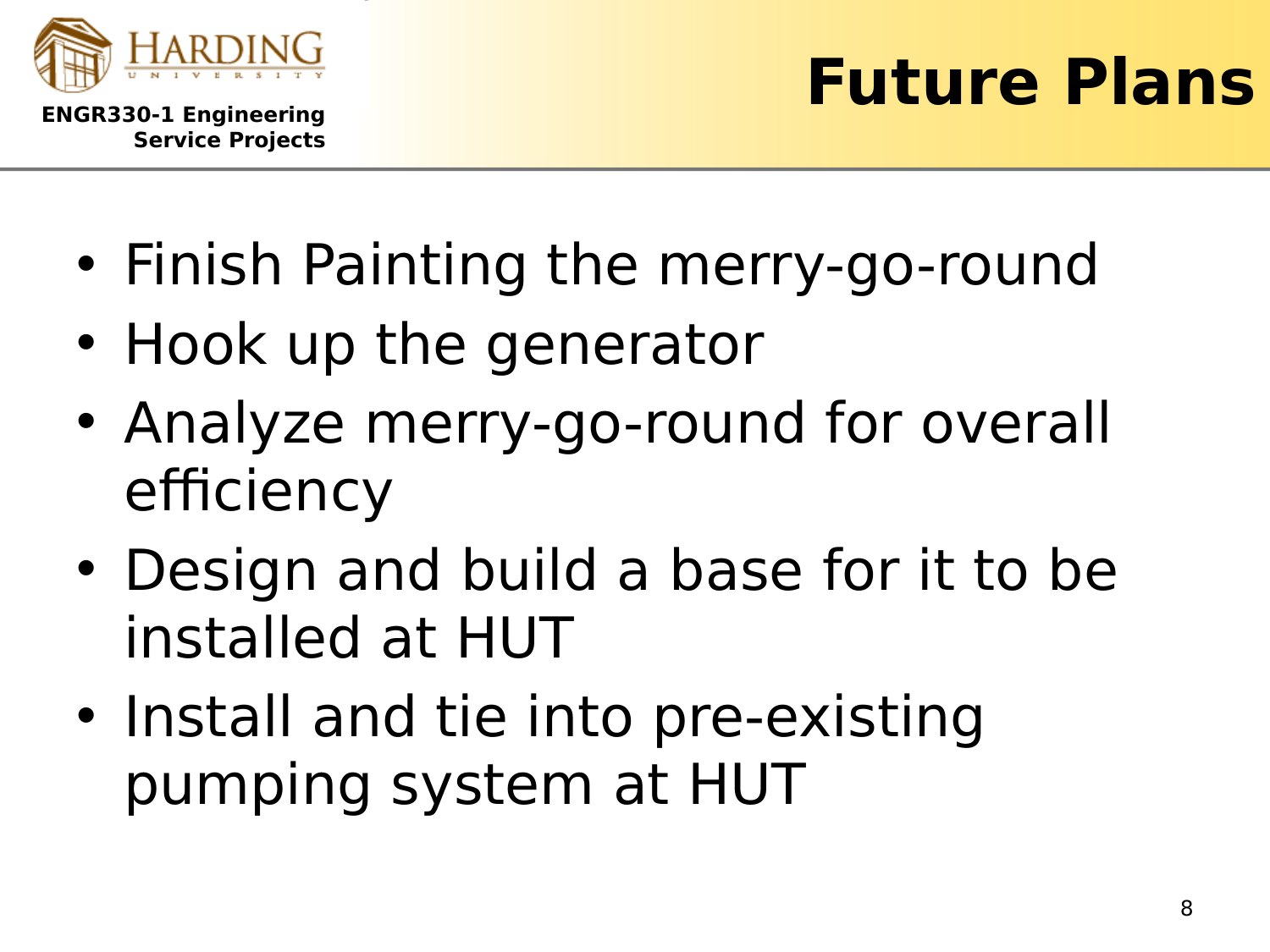

# Future Plans
Finish Painting the merry-go-round
Hook up the generator
Analyze merry-go-round for overall efficiency
Design and build a base for it to be installed at HUT
Install and tie into pre-existing pumping system at HUT

8